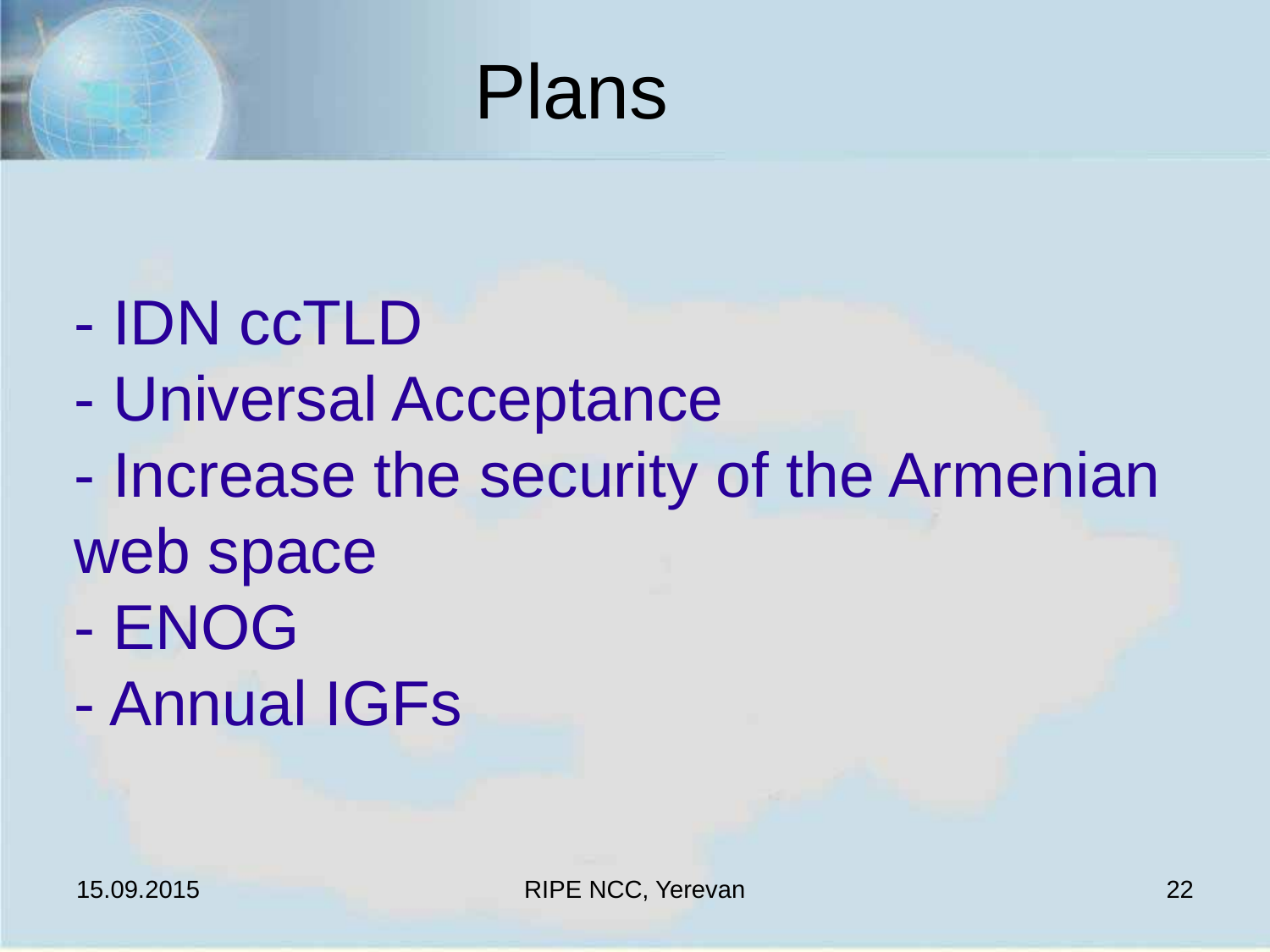

# Plans
- IDN ccTLD
- Universal Acceptance
- Increase the security of the Armenian
web space
- ENOG
- Annual IGFs
15.09.2015
RIPE NCC, Yerevan
22